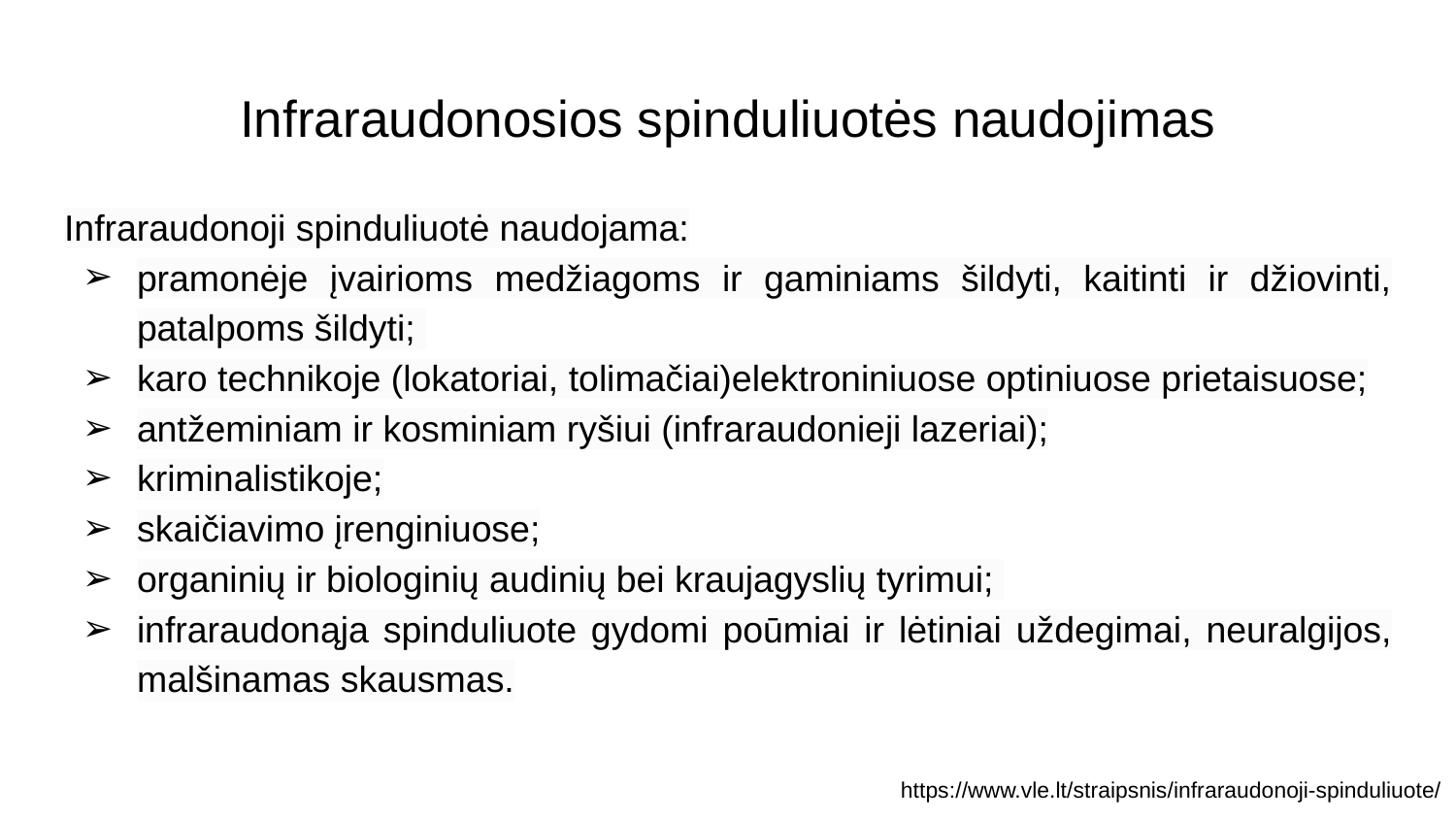

# Infraraudonosios spinduliuotės naudojimas
Infraraudonoji spinduliuotė naudojama:
pramonėje įvairioms medžiagoms ir gaminiams šildyti, kaitinti ir džiovinti, patalpoms šildyti;
karo technikoje (lokatoriai, tolimačiai)elektroniniuose optiniuose prietaisuose;
antžeminiam ir kosminiam ryšiui (infraraudonieji lazeriai);
kriminalistikoje;
skaičiavimo įrenginiuose;
organinių ir biologinių audinių bei kraujagyslių tyrimui;
infraraudonąja spinduliuote gydomi poūmiai ir lėtiniai uždegimai, neuralgijos, malšinamas skausmas.
https://www.vle.lt/straipsnis/infraraudonoji-spinduliuote/